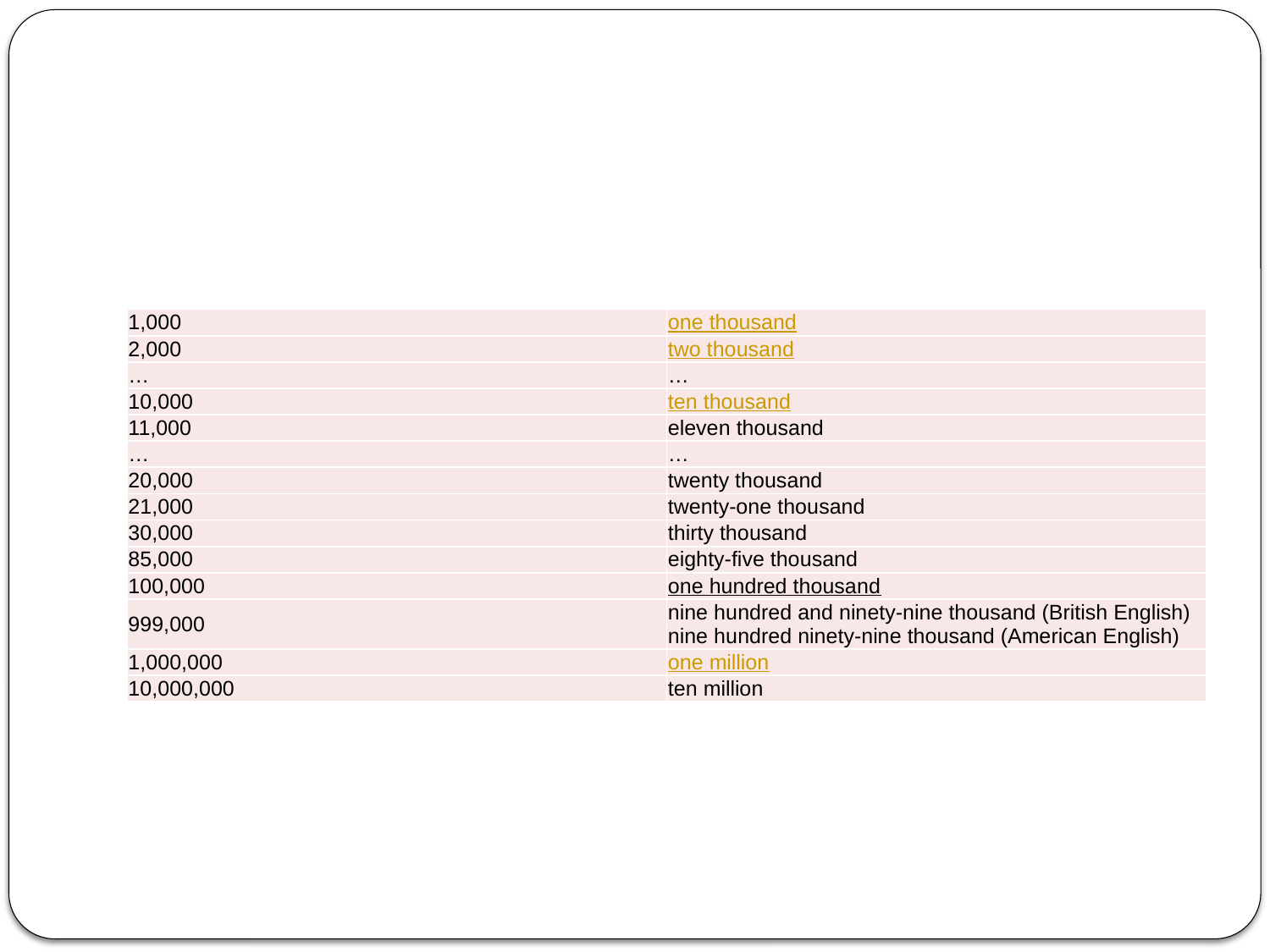

| 1,000 | one thousand |
| --- | --- |
| 2,000 | two thousand |
| … | … |
| 10,000 | ten thousand |
| 11,000 | eleven thousand |
| … | … |
| 20,000 | twenty thousand |
| 21,000 | twenty-one thousand |
| 30,000 | thirty thousand |
| 85,000 | eighty-five thousand |
| 100,000 | one hundred thousand |
| 999,000 | nine hundred and ninety-nine thousand (British English) nine hundred ninety-nine thousand (American English) |
| 1,000,000 | one million |
| 10,000,000 | ten million |